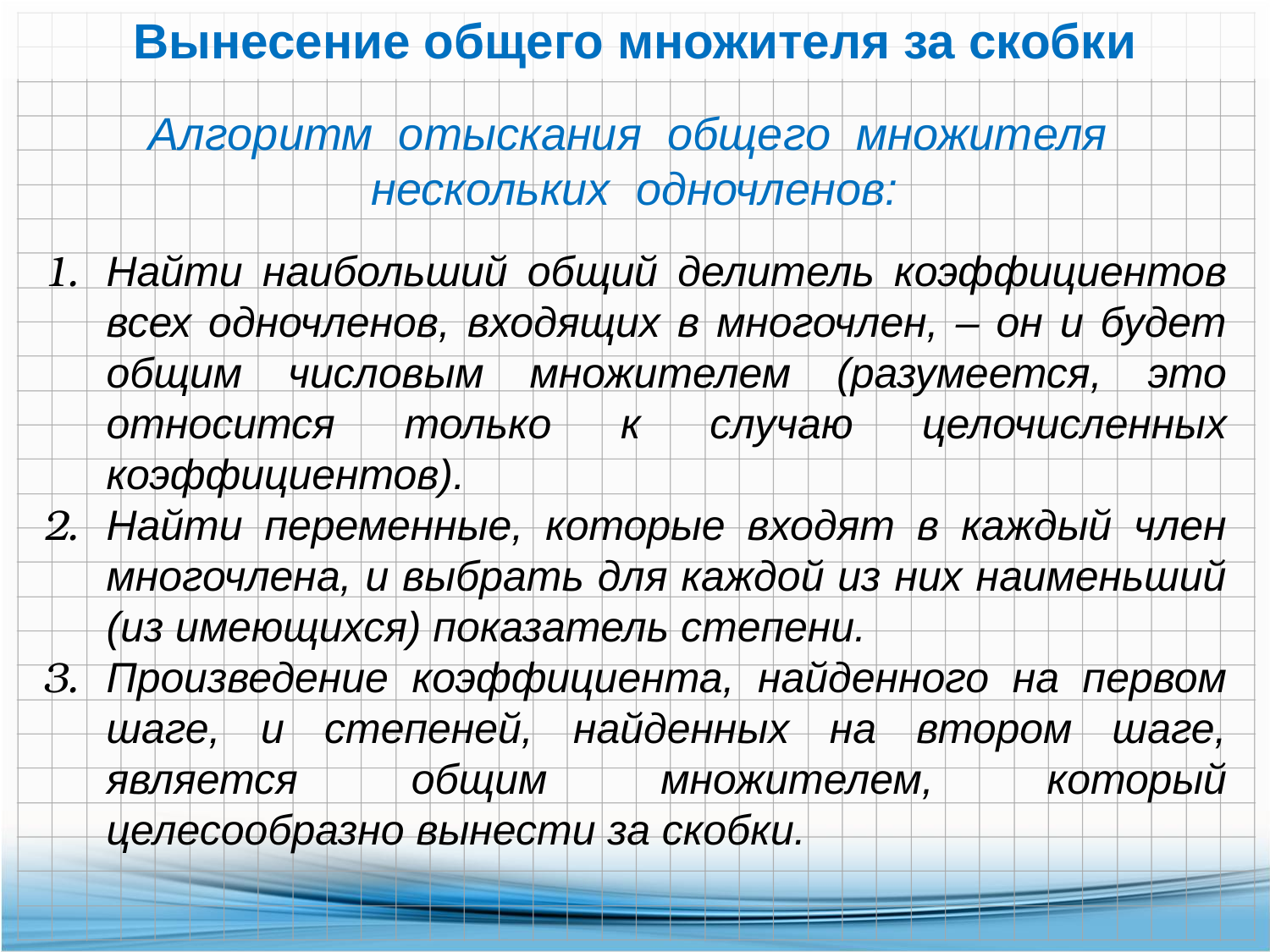

Вынесение общего множителя за скобки
Алгоритм  отыскания  общего  множителя
нескольких  одночленов:
Найти наибольший общий делитель коэффициентов всех одночленов, входящих в многочлен, ‒ он и будет общим числовым множителем (разумеется, это относится только к случаю целочисленных коэффициентов).
Найти переменные, которые входят в каждый член многочлена, и выбрать для каждой из них наименьший (из имеющихся) показатель степени.
Произведение коэффициента, найденного на первом шаге, и степеней, найденных на втором шаге, является общим множителем, который целесообразно вынести за скобки.